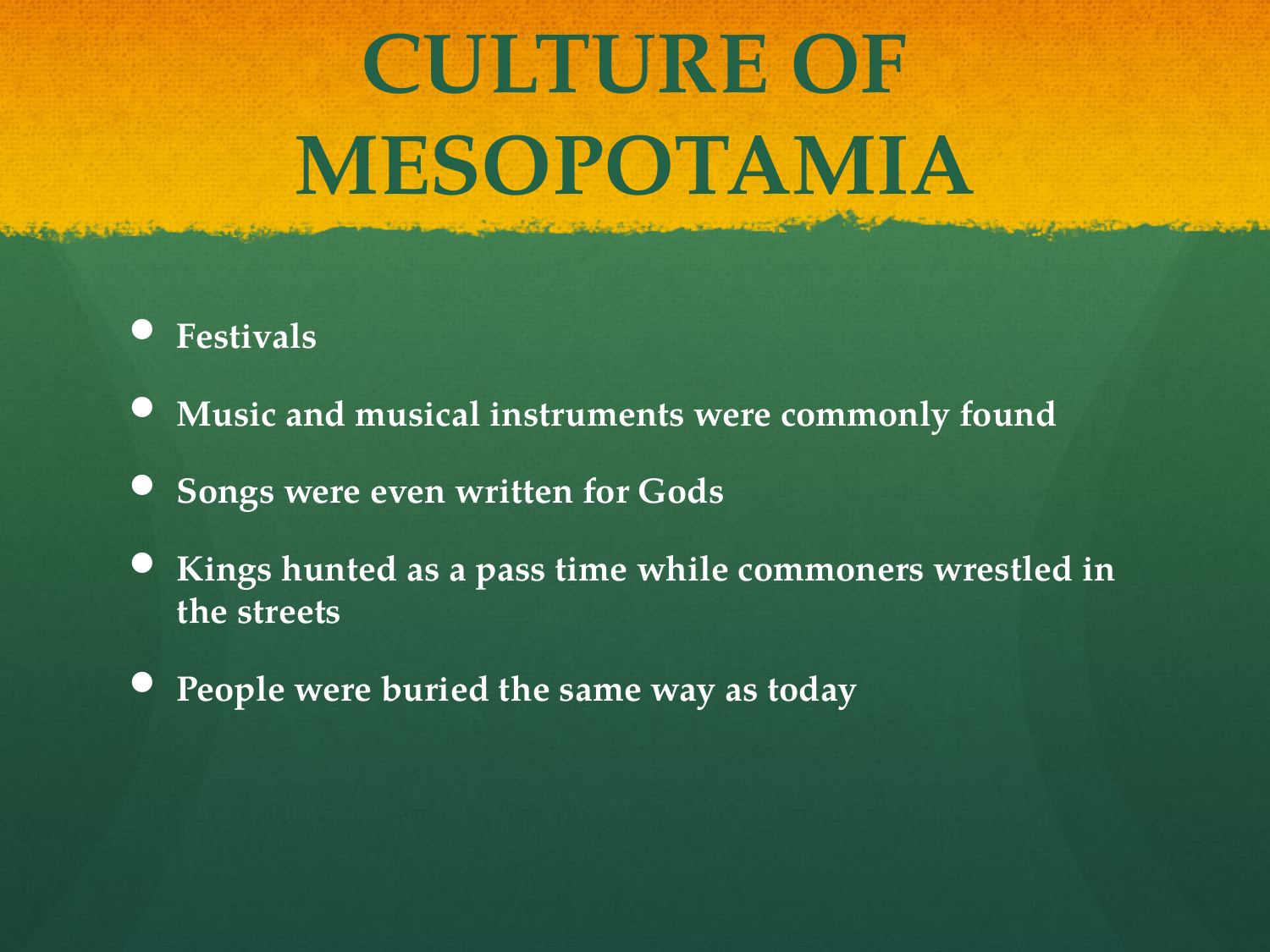

# CULTURE OF MESOPOTAMIA
Festivals
Music and musical instruments were commonly found
Songs were even written for Gods
Kings hunted as a pass time while commoners wrestled in the streets
People were buried the same way as today